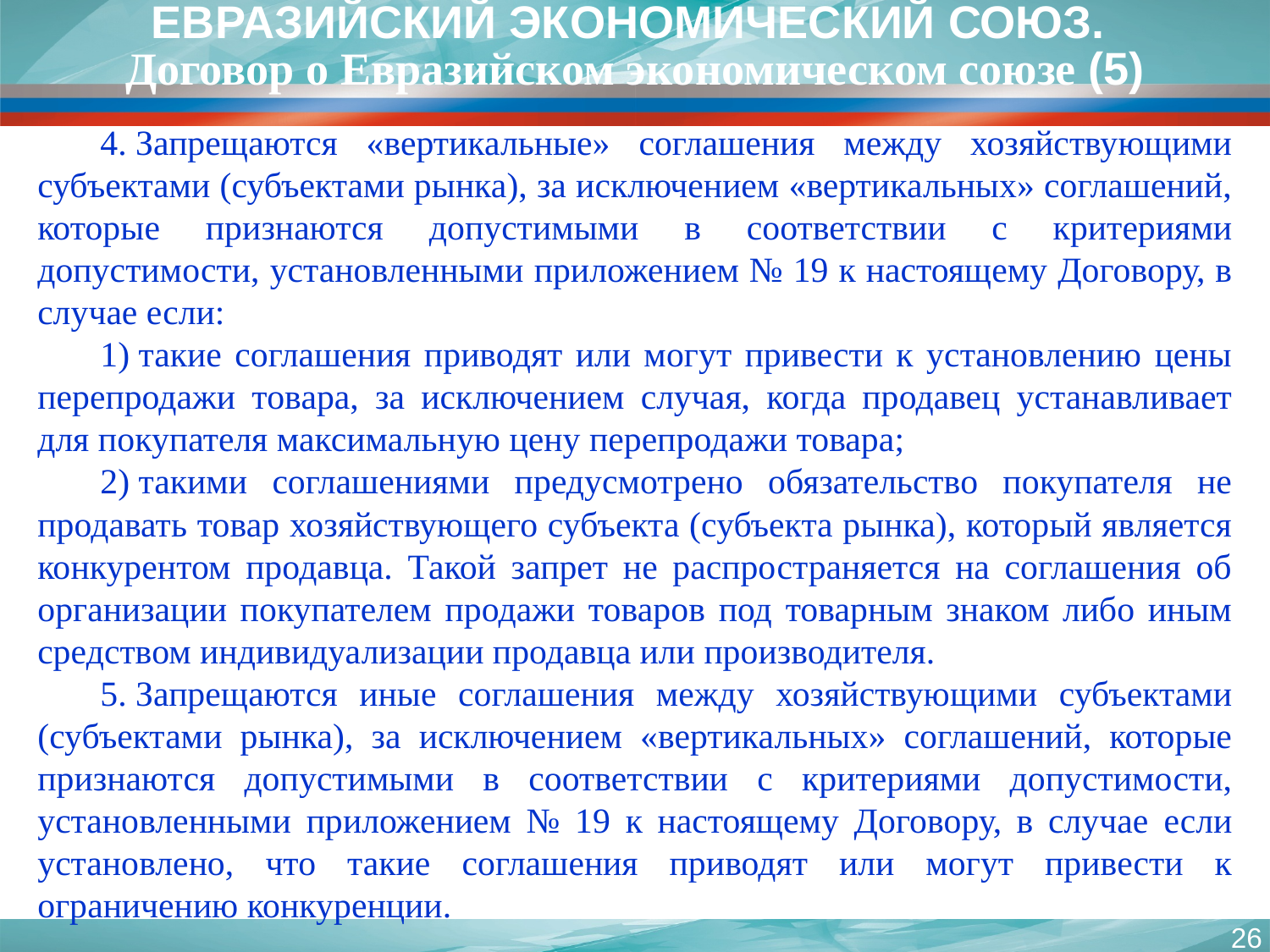

4. Запрещаются «вертикальные» соглашения между хозяйствующими субъектами (субъектами рынка), за исключением «вертикальных» соглашений, которые признаются допустимыми в соответствии с критериями допустимости, установленными приложением № 19 к настоящему Договору, в случае если:
1) такие соглашения приводят или могут привести к установлению цены перепродажи товара, за исключением случая, когда продавец устанавливает для покупателя максимальную цену перепродажи товара;
2) такими соглашениями предусмотрено обязательство покупателя не продавать товар хозяйствующего субъекта (субъекта рынка), который является конкурентом продавца. Такой запрет не распространяется на соглашения об организации покупателем продажи товаров под товарным знаком либо иным средством индивидуализации продавца или производителя.
5. Запрещаются иные соглашения между хозяйствующими субъектами (субъектами рынка), за исключением «вертикальных» соглашений, которые признаются допустимыми в соответствии с критериями допустимости, установленными приложением № 19 к настоящему Договору, в случае если установлено, что такие соглашения приводят или могут привести к ограничению конкуренции.
ЕВРАЗИЙСКИЙ ЭКОНОМИЧЕСКИЙ СОЮЗ.
Договор о Евразийском экономическом союзе (5)
26